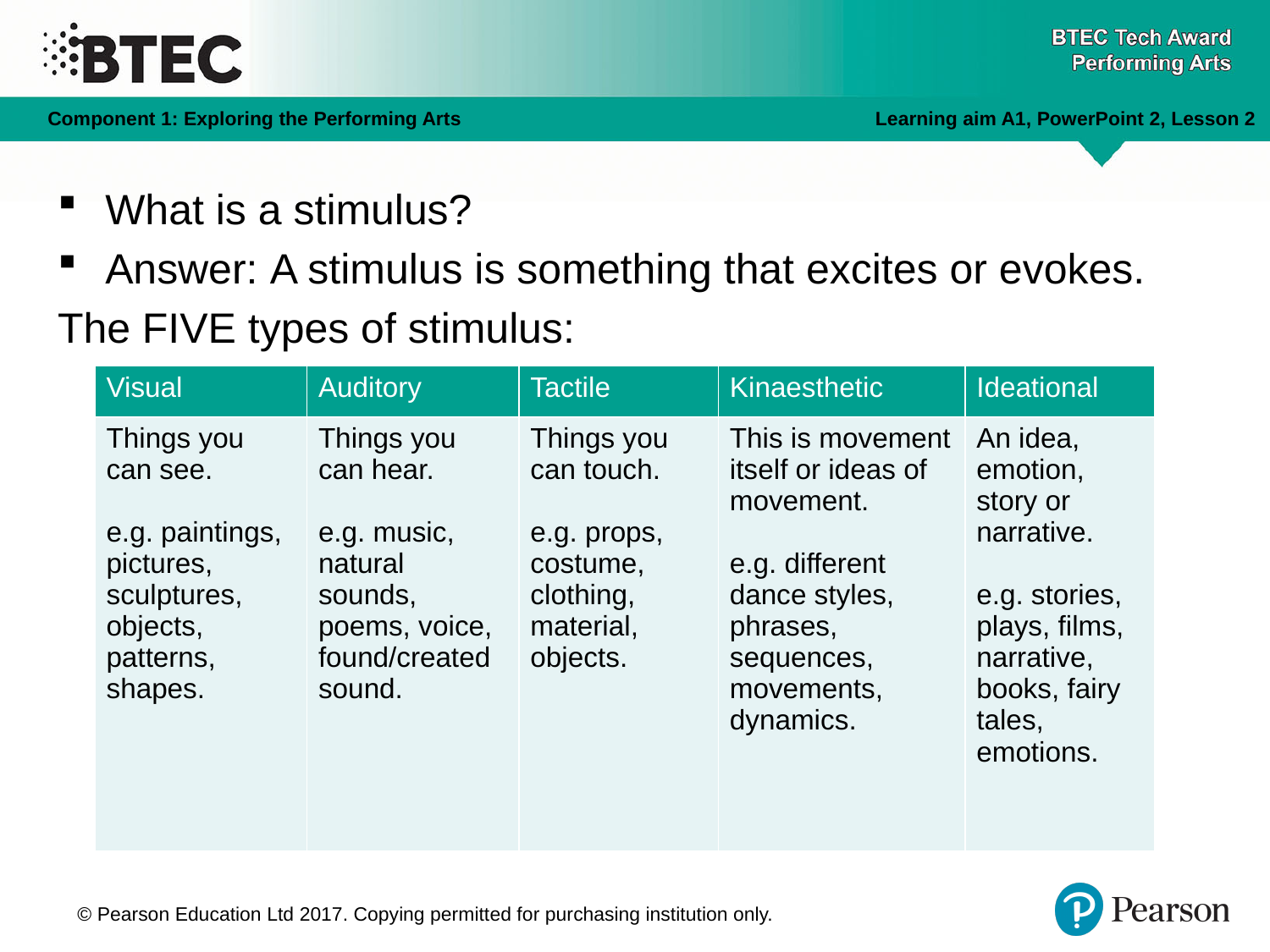

What is a stimulus?
Answer: A stimulus is something that excites or evokes.
The FIVE types of stimulus:

| Visual | Auditory | Tactile | Kinaesthetic | Ideational |
| --- | --- | --- | --- | --- |
| Things you can see. e.g. paintings, pictures, sculptures, objects, patterns, shapes. | Things you can hear. e.g. music, natural sounds, poems, voice, found/created sound. | Things you can touch. e.g. props, costume, clothing, material, objects. | This is movement itself or ideas of movement. e.g. different dance styles, phrases, sequences, movements, dynamics. | An idea, emotion, story or narrative. e.g. stories, plays, films, narrative, books, fairy tales, emotions. |
© Pearson Education Ltd 2017. Copying permitted for purchasing institution only.